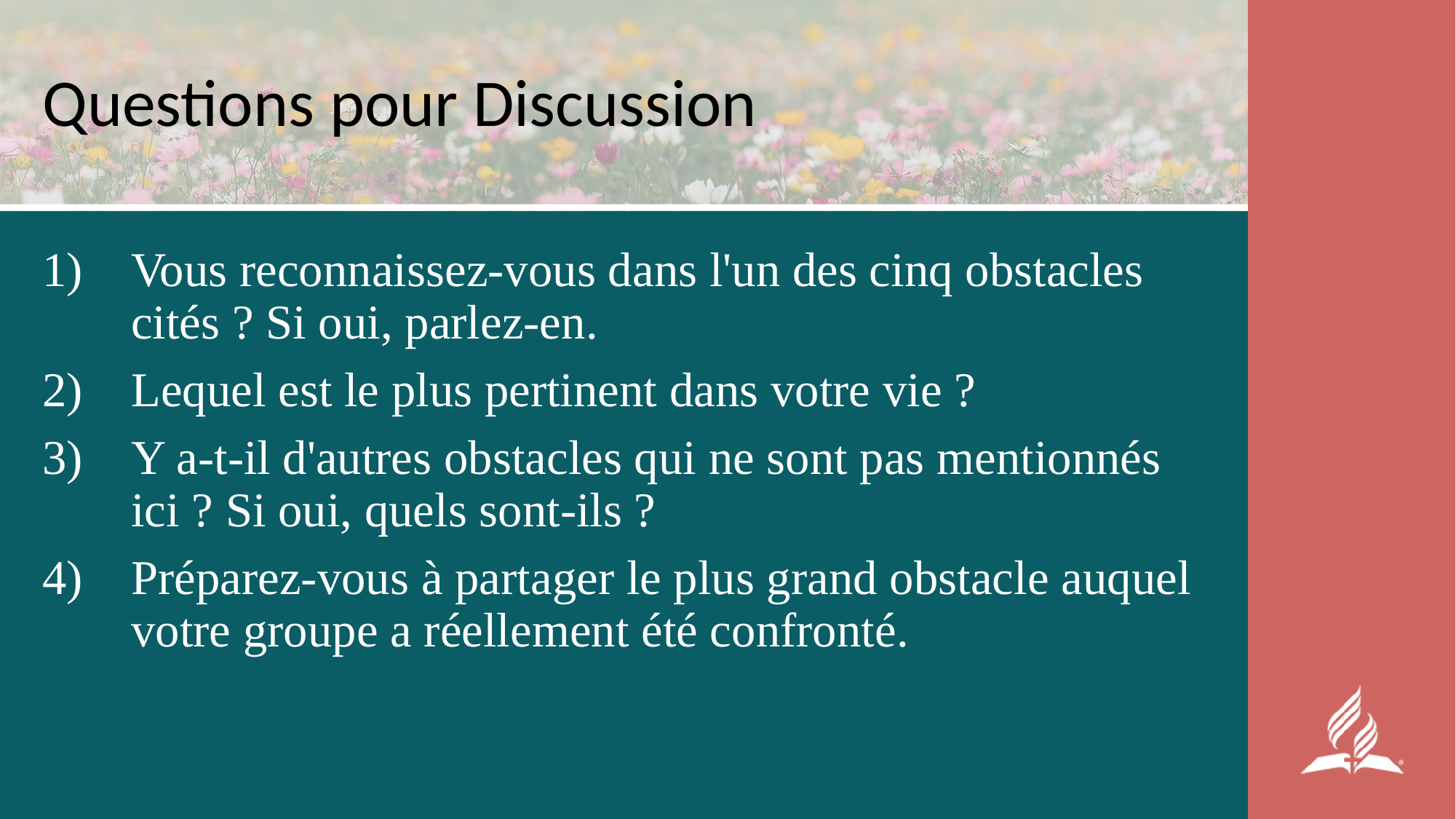

# Questions pour Discussion
Vous reconnaissez-vous dans l'un des cinq obstacles cités ? Si oui, parlez-en.
Lequel est le plus pertinent dans votre vie ?
Y a-t-il d'autres obstacles qui ne sont pas mentionnés ici ? Si oui, quels sont-ils ?
Préparez-vous à partager le plus grand obstacle auquel votre groupe a réellement été confronté.